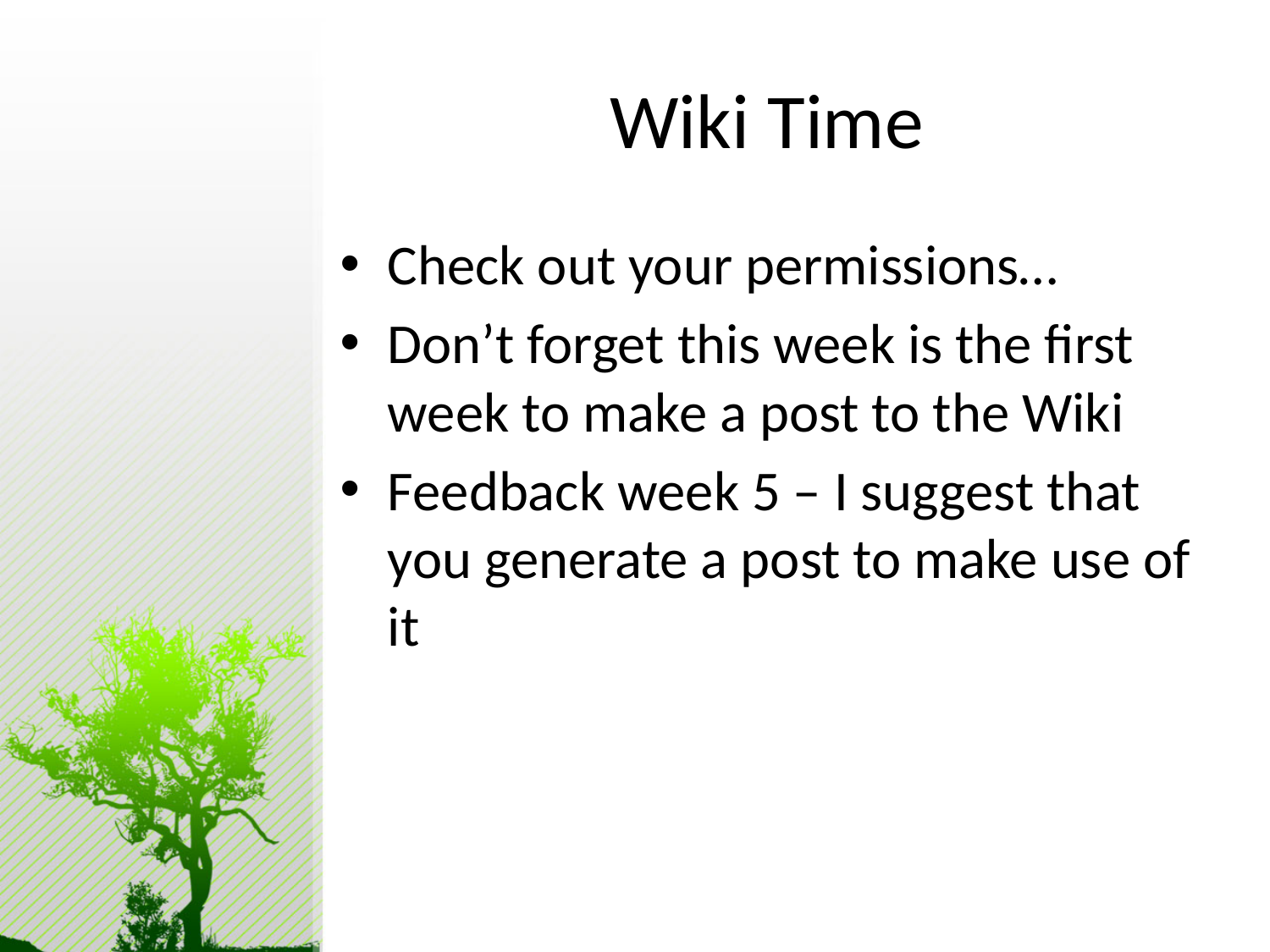

# Wiki Time
Check out your permissions…
Don’t forget this week is the first week to make a post to the Wiki
Feedback week 5 – I suggest that you generate a post to make use of it